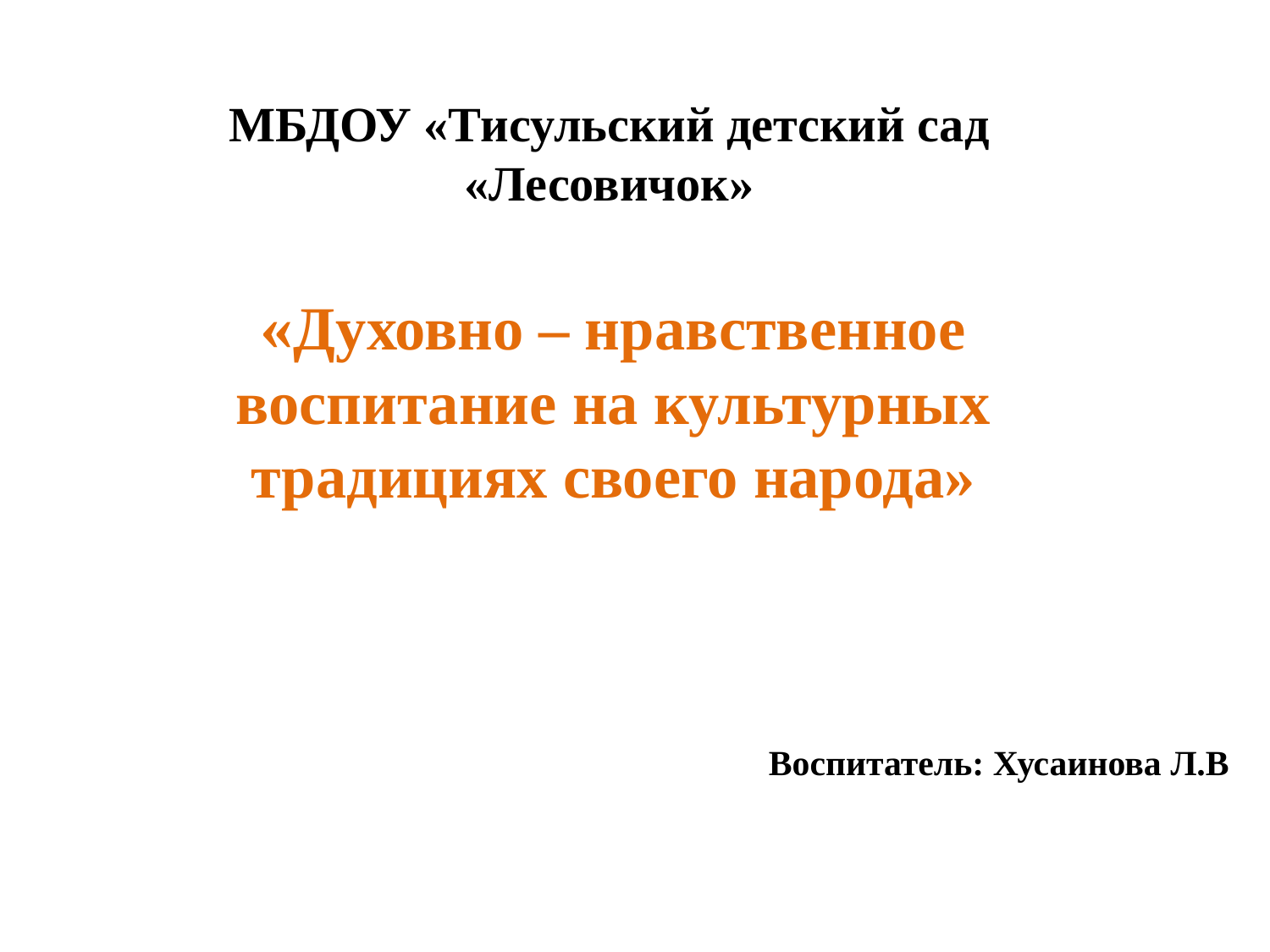

# МБДОУ «Тисульский детский сад «Лесовичок»
«Духовно – нравственное воспитание на культурных традициях своего народа»
Воспитатель: Хусаинова Л.В